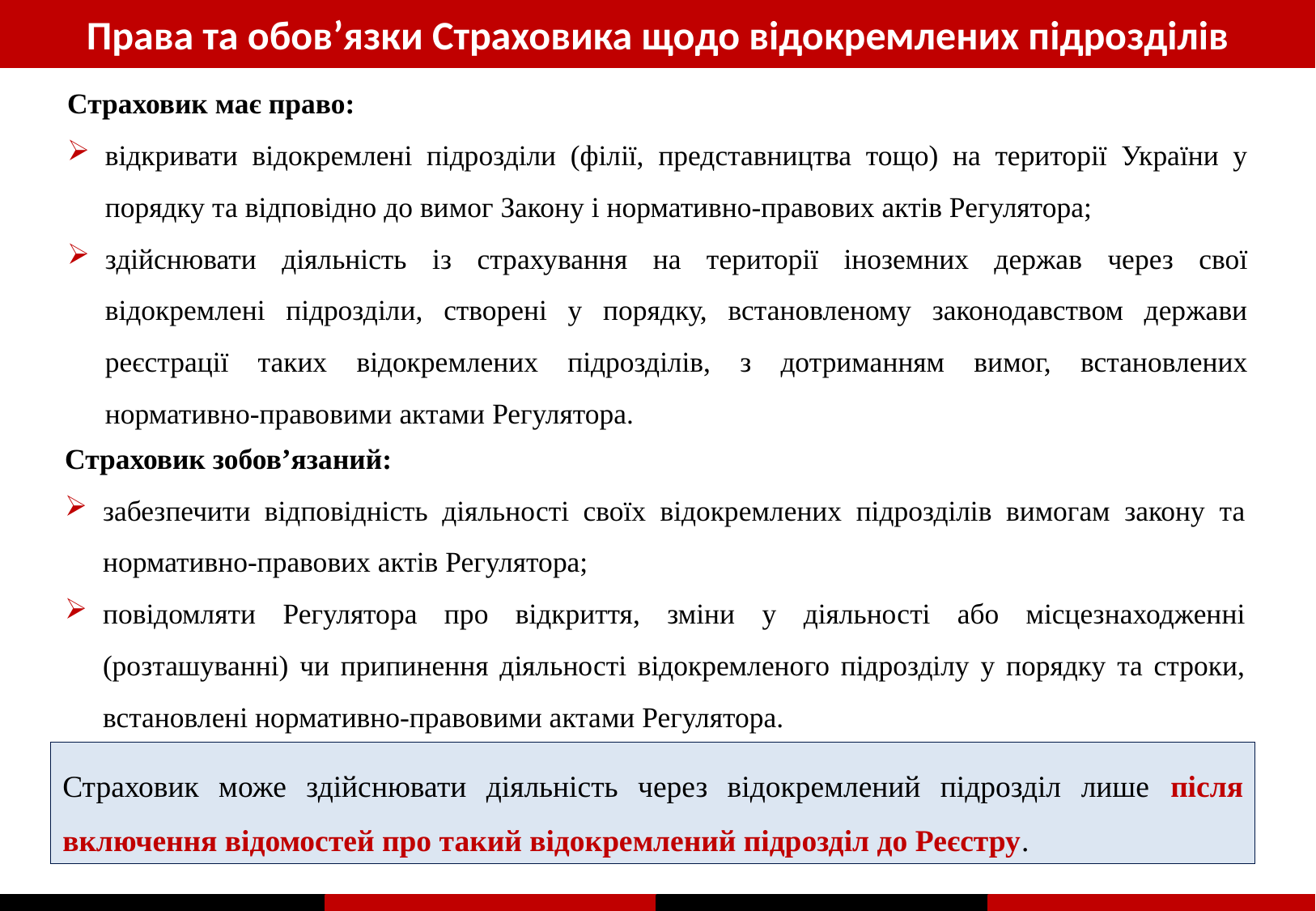

Права та обов’язки Страховика щодо відокремлених підрозділів
Страховик має право:
відкривати відокремлені підрозділи (філії, представництва тощо) на території України у порядку та відповідно до вимог Закону і нормативно-правових актів Регулятора;
здійснювати діяльність із страхування на території іноземних держав через свої відокремлені підрозділи, створені у порядку, встановленому законодавством держави реєстрації таких відокремлених підрозділів, з дотриманням вимог, встановлених нормативно-правовими актами Регулятора.
Страховик зобов’язаний:
забезпечити відповідність діяльності своїх відокремлених підрозділів вимогам закону та нормативно-правових актів Регулятора;
повідомляти Регулятора про відкриття, зміни у діяльності або місцезнаходженні (розташуванні) чи припинення діяльності відокремленого підрозділу у порядку та строки, встановлені нормативно-правовими актами Регулятора.
Страховик може здійснювати діяльність через відокремлений підрозділ лише після включення відомостей про такий відокремлений підрозділ до Реєстру.